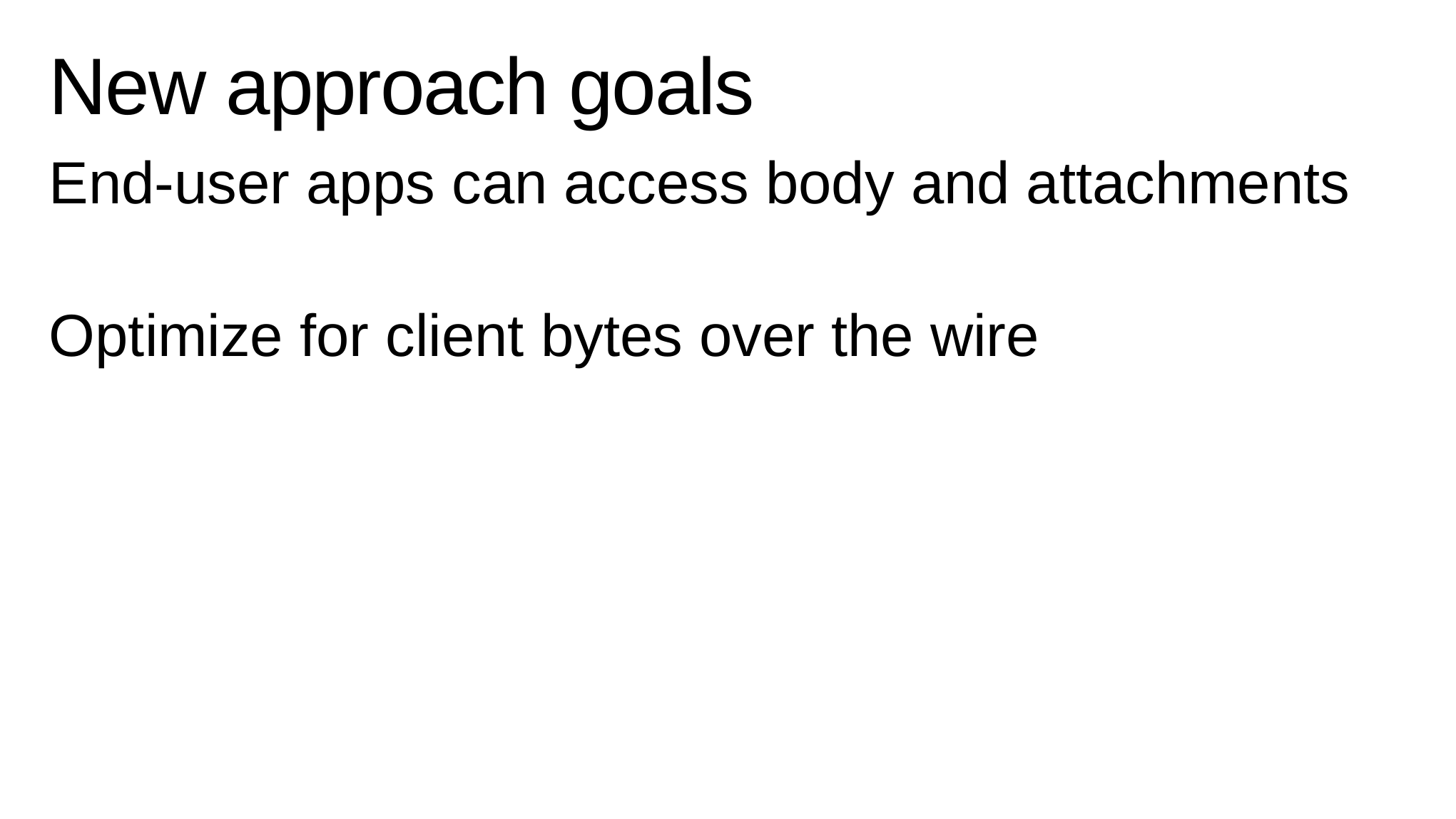

# New approach goals
End-user apps can access body and attachments

Optimize for client bytes over the wire